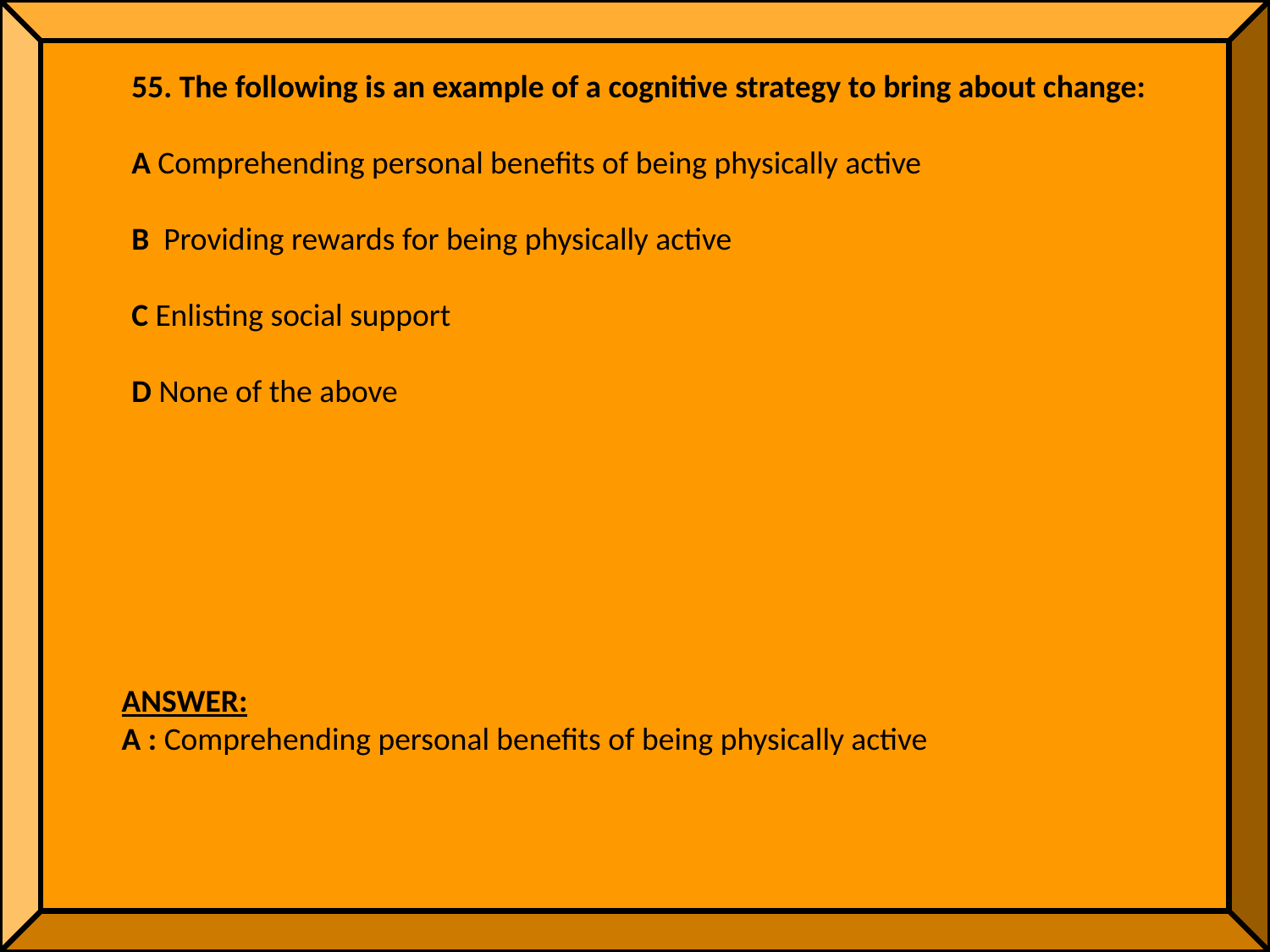

55. The following is an example of a cognitive strategy to bring about change:

A Comprehending personal benefits of being physically active

B  Providing rewards for being physically active

C Enlisting social support

D None of the above
ANSWER:
A : Comprehending personal benefits of being physically active